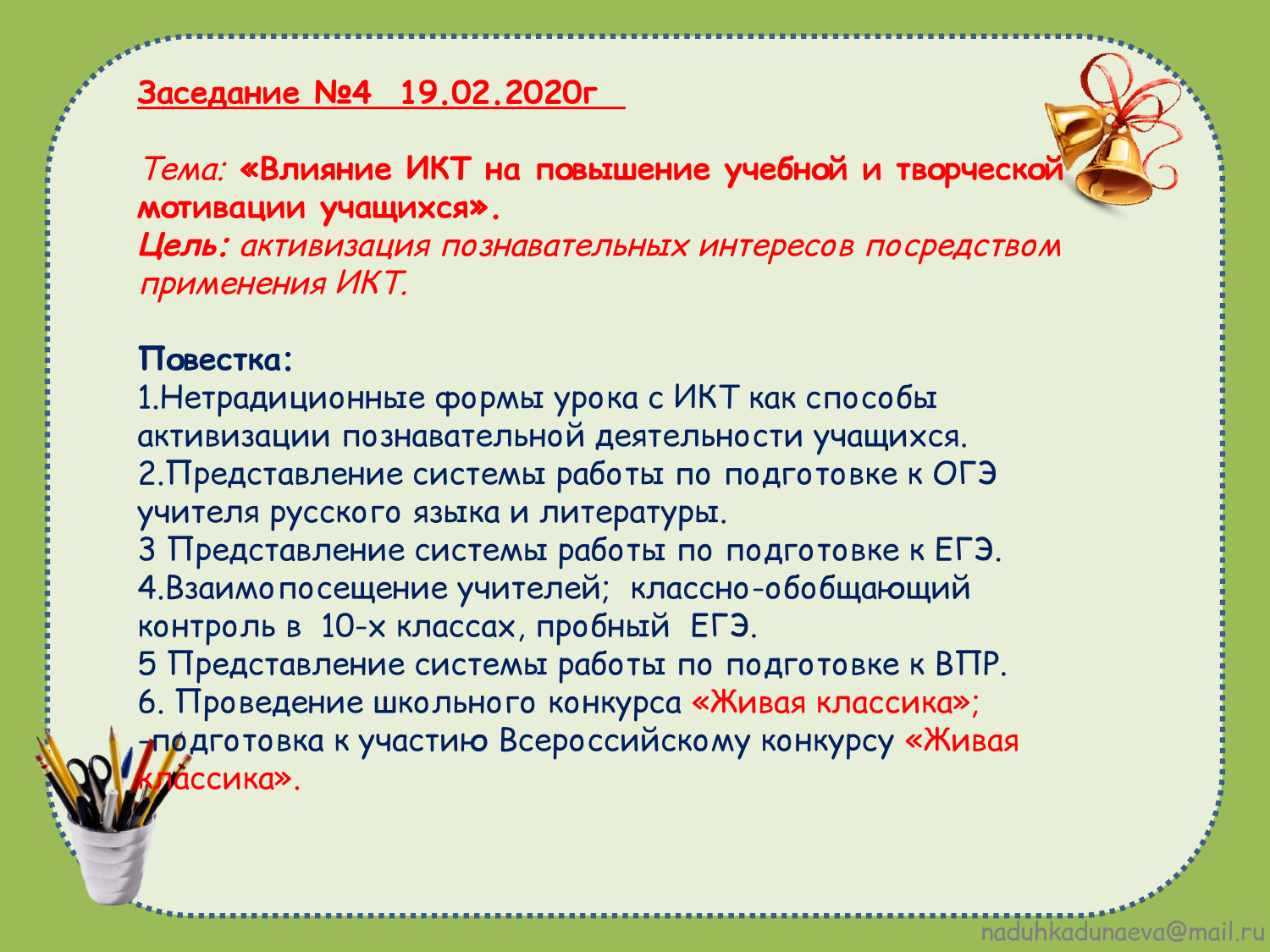

Заседание №4  19.02.2020г

Тема: «Влияние ИКТ на повышение учебной и творческой мотивации учащихся».
Цель: активизация познавательных интересов посредством применения ИКТ.

Повестка:
1.Нетрадиционные формы урока с ИКТ как способы активизации познавательной деятельности учащихся.
2.Представление системы работы по подготовке к ОГЭ учителя русского языка и литературы.
3 Представление системы работы по подготовке к ЕГЭ.
4.Взаимопосещение учителей;  классно-обобщающий  контроль в  10-х классах, пробный  ЕГЭ.
5 Представление системы работы по подготовке к ВПР.
6. Проведение школьного конкурса «Живая классика»;
-подготовка к участию Всероссийскому конкурсу «Живая классика».